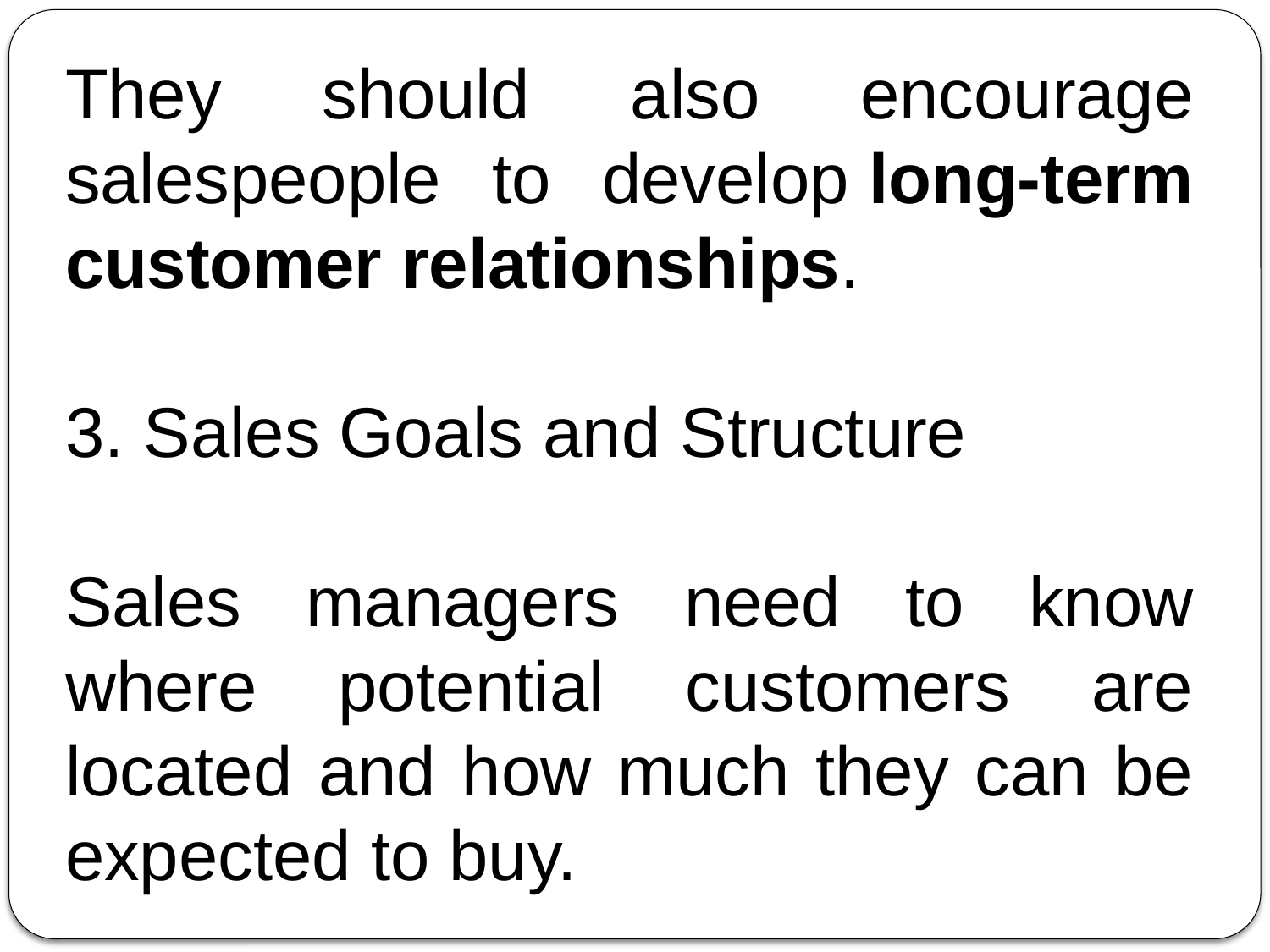

They should also encourage salespeople to develop long-term customer relationships.

3. Sales Goals and Structure

Sales managers need to know where potential customers are located and how much they can be expected to buy.